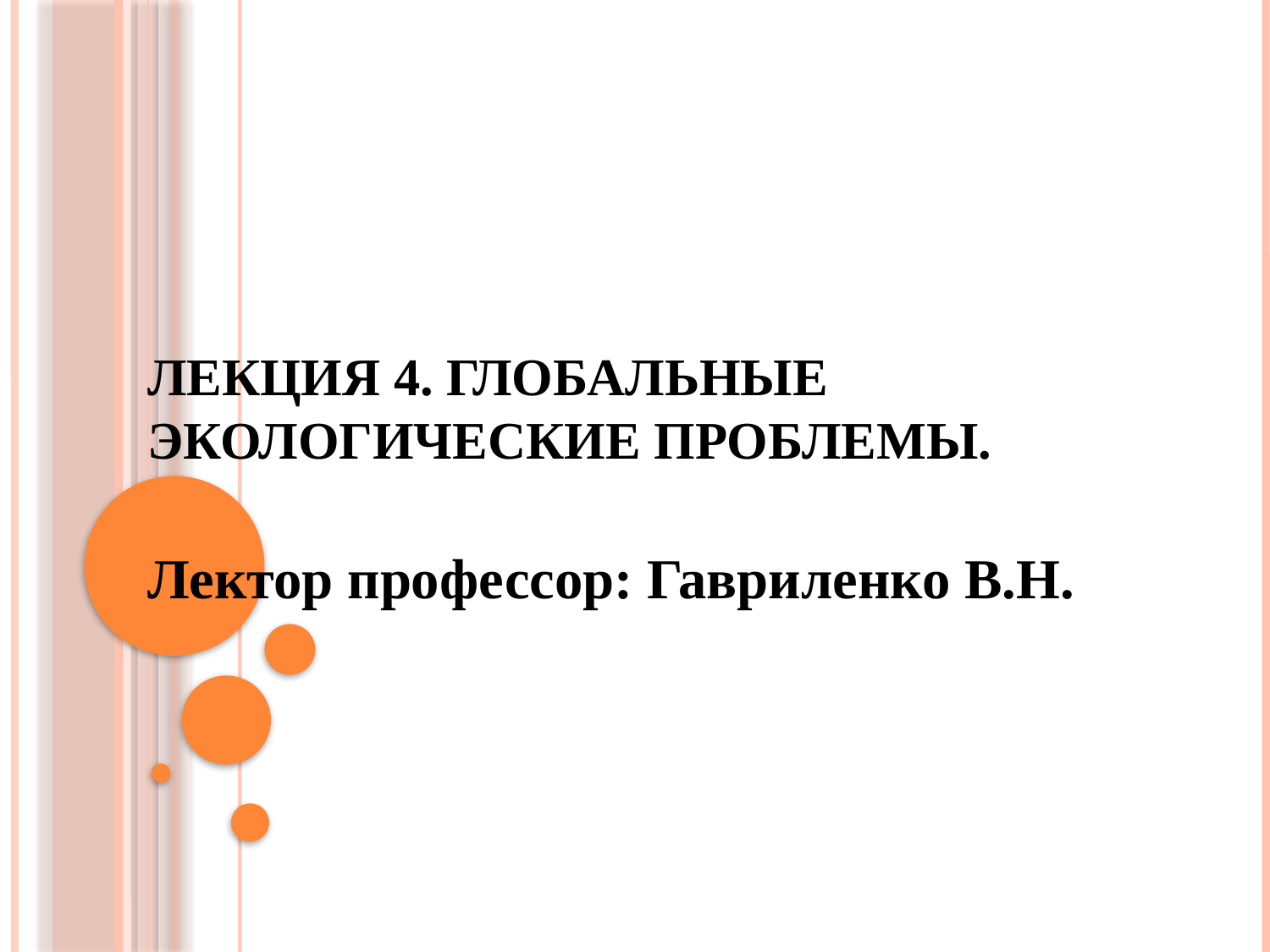

# Лекция 4. Глобальные экологические проблемы.
Лектор профессор: Гавриленко В.Н.